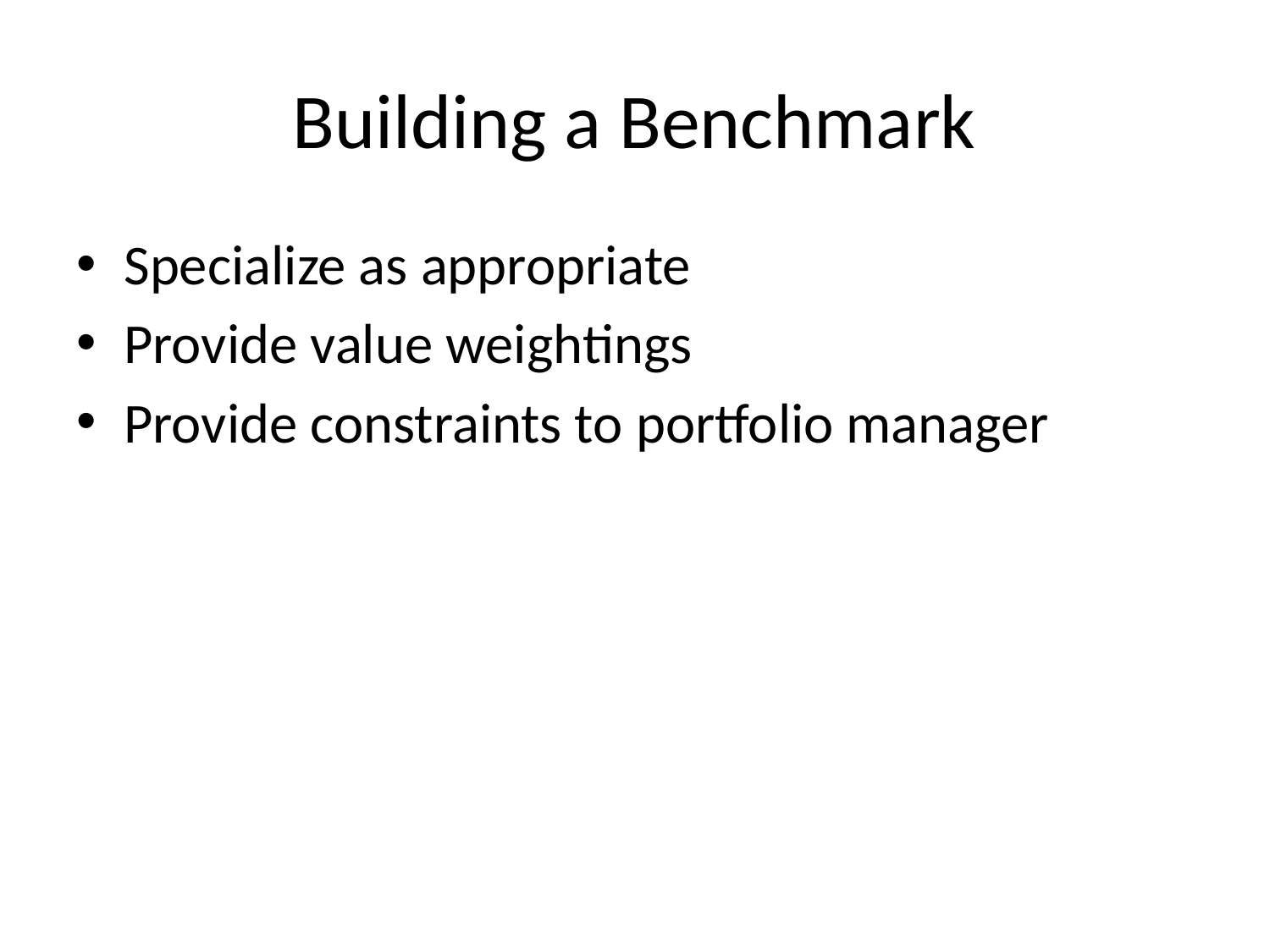

# Building a Benchmark
Specialize as appropriate
Provide value weightings
Provide constraints to portfolio manager